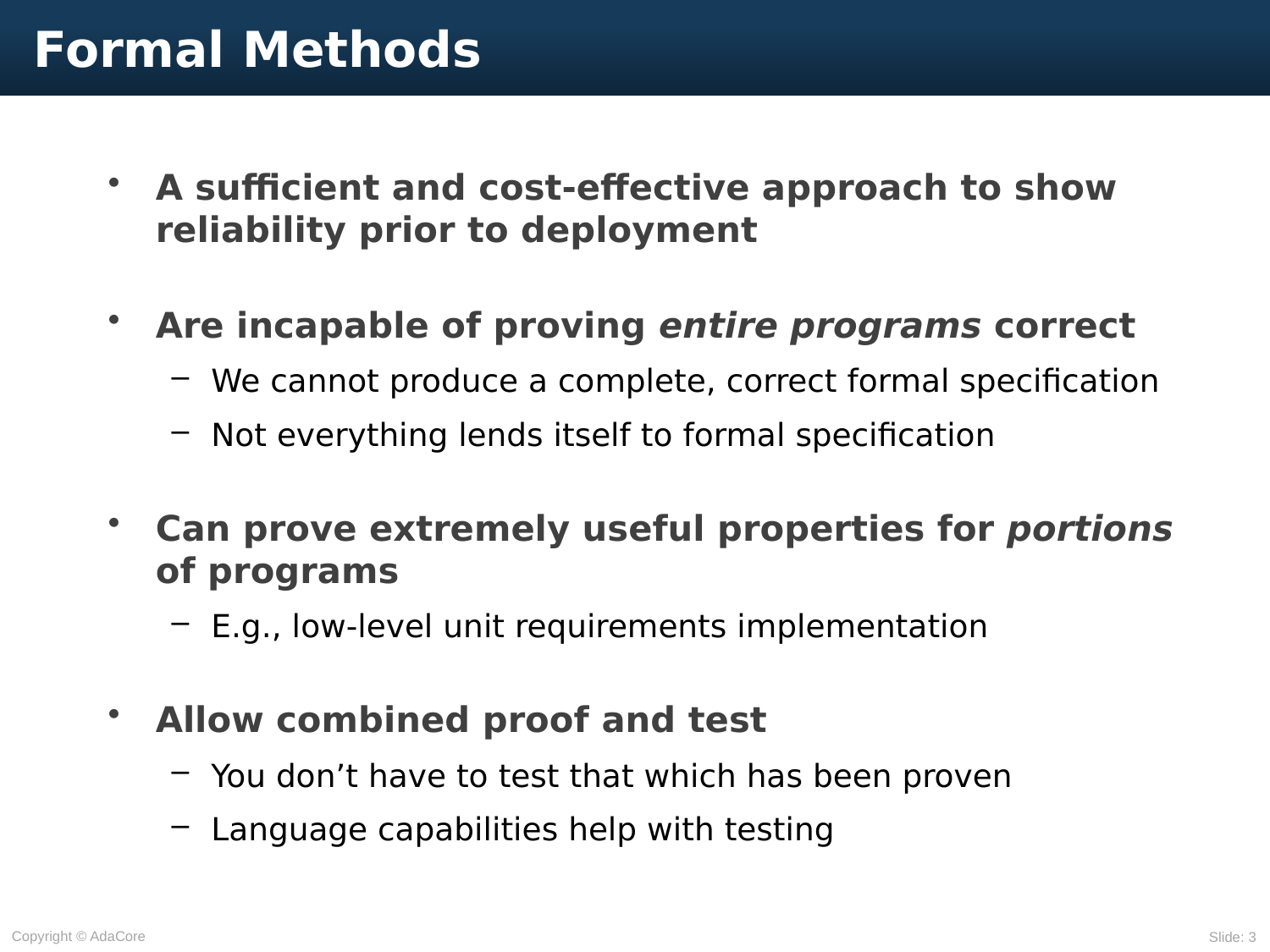

# Formal Methods
A sufficient and cost-effective approach to show reliability prior to deployment
Are incapable of proving entire programs correct
We cannot produce a complete, correct formal specification
Not everything lends itself to formal specification
Can prove extremely useful properties for portions of programs
E.g., low-level unit requirements implementation
Allow combined proof and test
You don’t have to test that which has been proven
Language capabilities help with testing